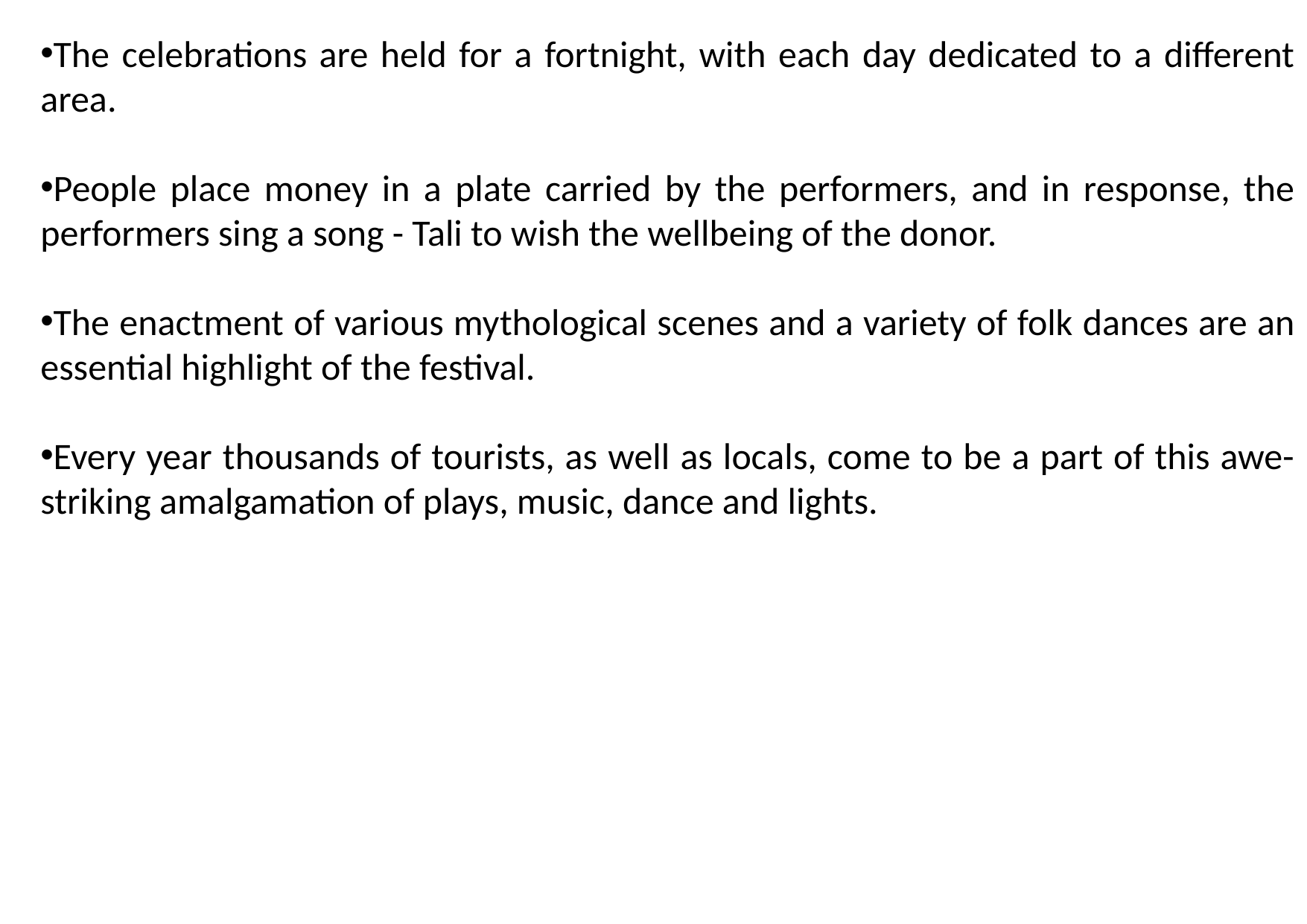

The celebrations are held for a fortnight, with each day dedicated to a different area.

People place money in a plate carried by the performers, and in response, the performers sing a song - Tali to wish the wellbeing of the donor.

The enactment of various mythological scenes and a variety of folk dances are an essential highlight of the festival.

Every year thousands of tourists, as well as locals, come to be a part of this awe-striking amalgamation of plays, music, dance and lights.